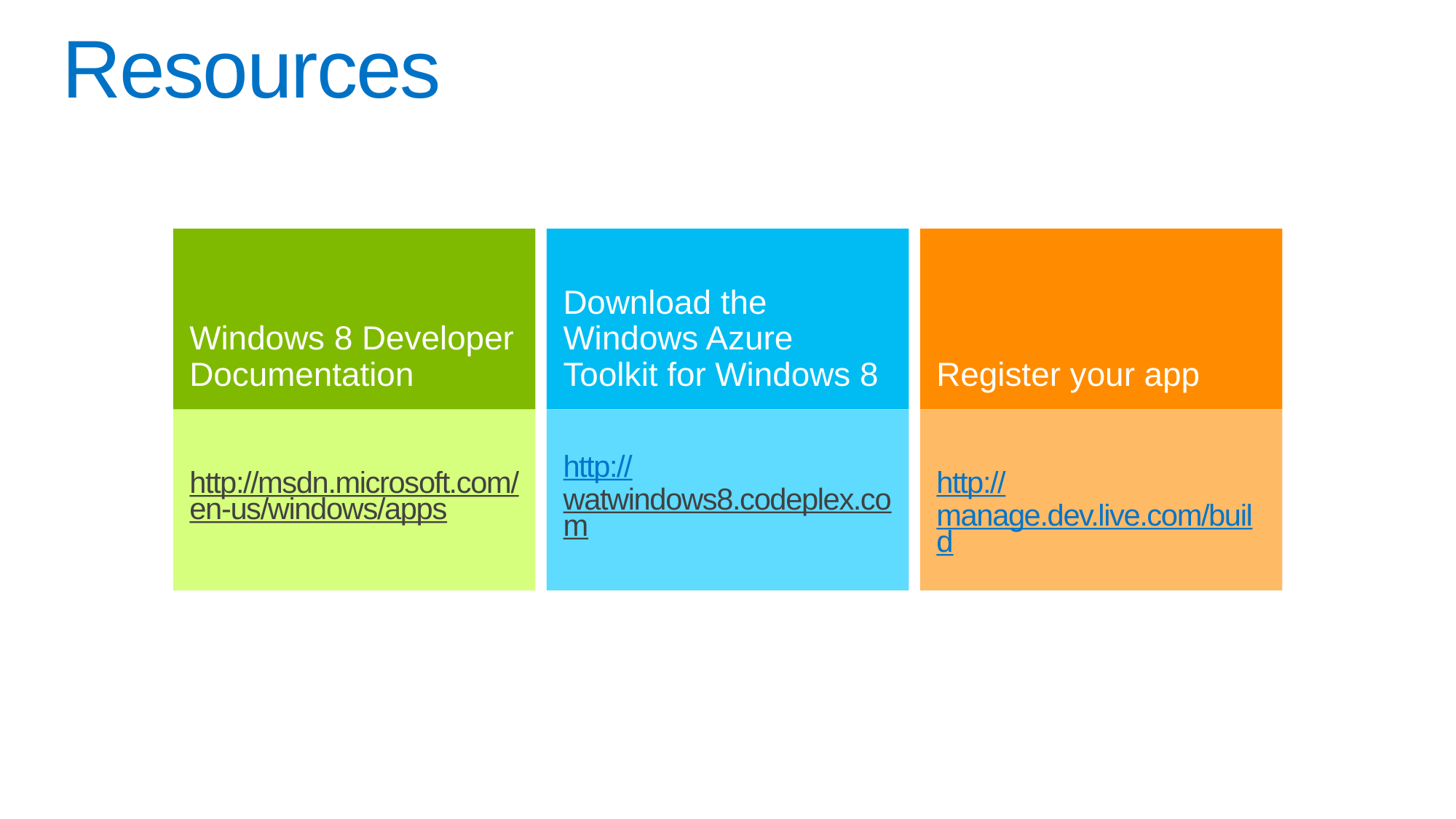

# Resources
Windows 8 Developer Documentation
http://msdn.microsoft.com/en-us/windows/apps
Download the Windows Azure Toolkit for Windows 8
http://watwindows8.codeplex.com
Register your app
http://manage.dev.live.com/build